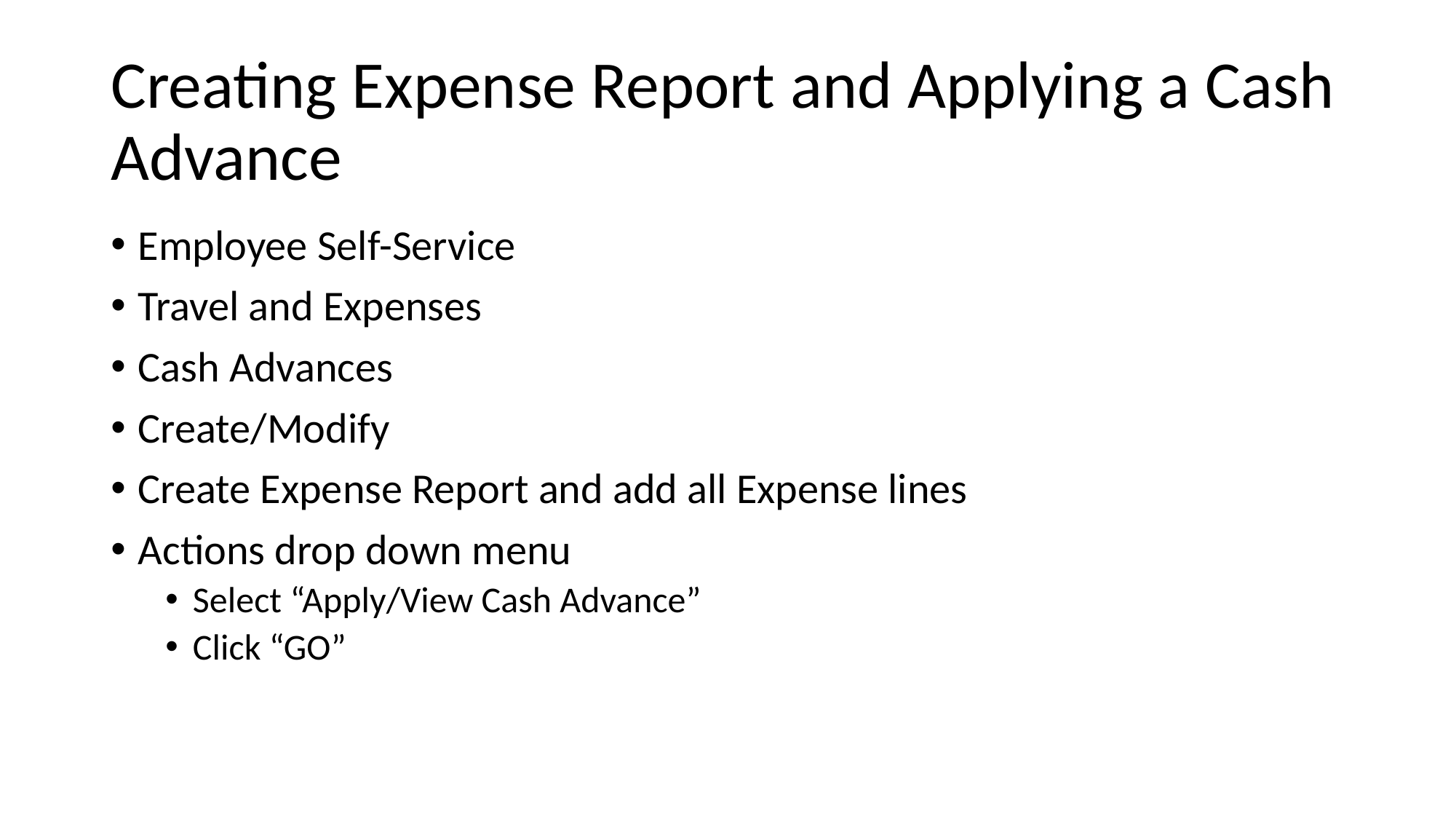

# Creating Expense Report and Applying a Cash Advance
Employee Self-Service
Travel and Expenses
Cash Advances
Create/Modify
Create Expense Report and add all Expense lines
Actions drop down menu
Select “Apply/View Cash Advance”
Click “GO”